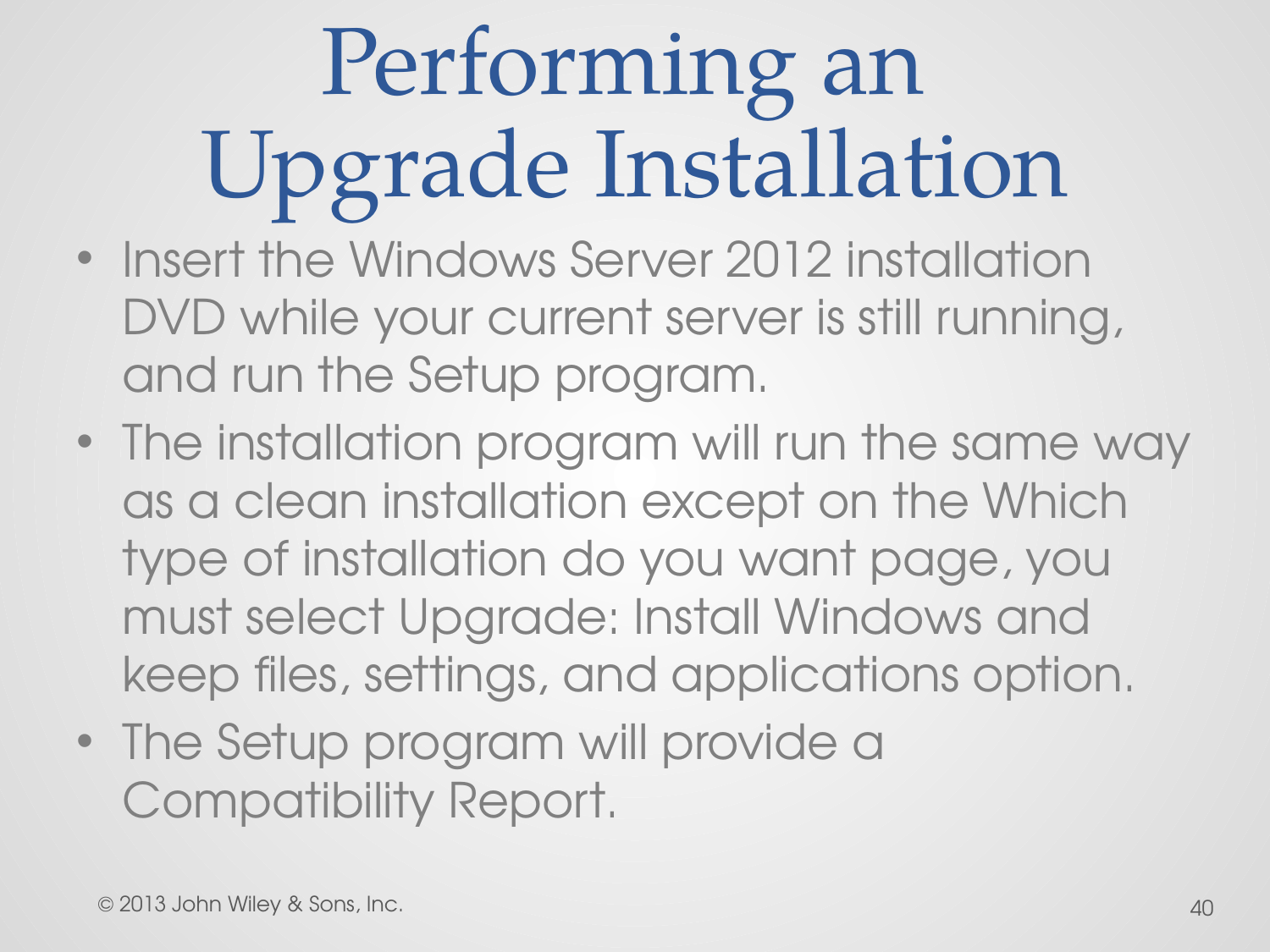

# Performing an Upgrade Installation
Insert the Windows Server 2012 installation DVD while your current server is still running, and run the Setup program.
The installation program will run the same way as a clean installation except on the Which type of installation do you want page, you must select Upgrade: Install Windows and keep files, settings, and applications option.
The Setup program will provide a Compatibility Report.
© 2013 John Wiley & Sons, Inc.
40